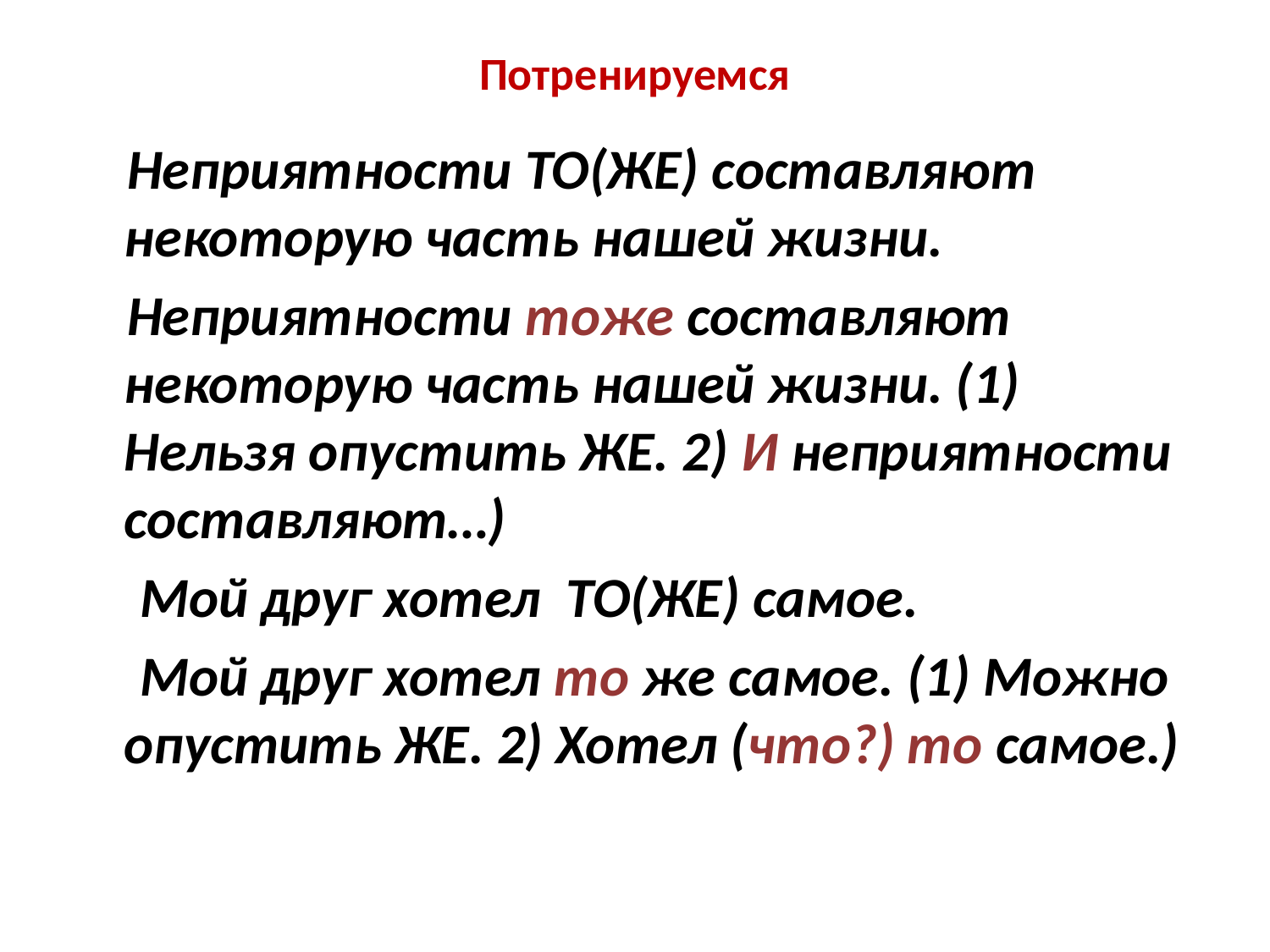

# Потренируемся
    Неприятности ТО(ЖЕ) составляют некоторую часть нашей жизни.
    Неприятности тоже составляют некоторую часть нашей жизни. (1) Нельзя опустить ЖЕ. 2) И неприятности составляют…)
     Мой друг хотел  ТО(ЖЕ) самое.
     Мой друг хотел то же самое. (1) Можно опустить ЖЕ. 2) Хотел (что?) то самое.)